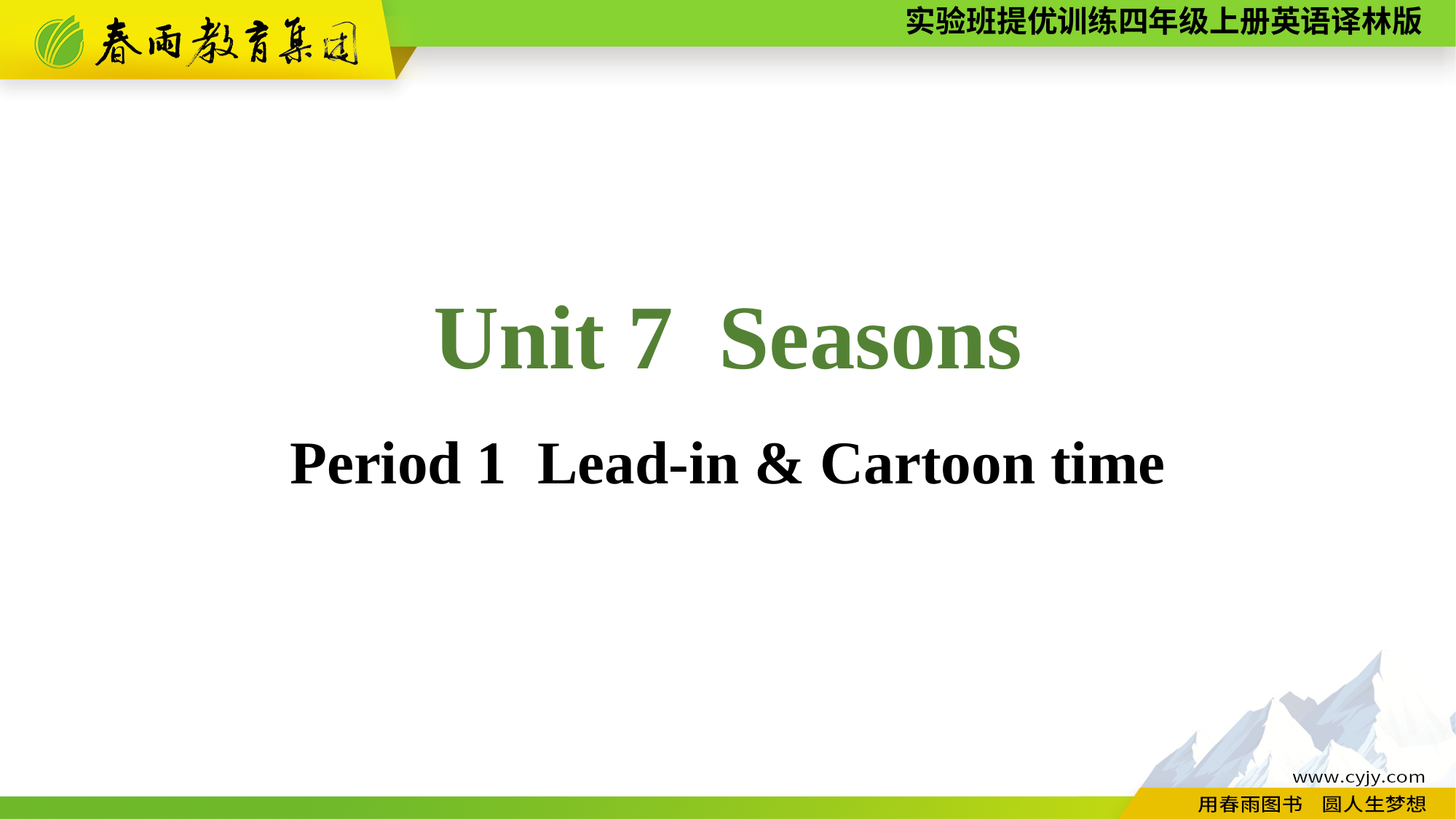

Unit 7  Seasons
Period 1  Lead-in & Cartoon time